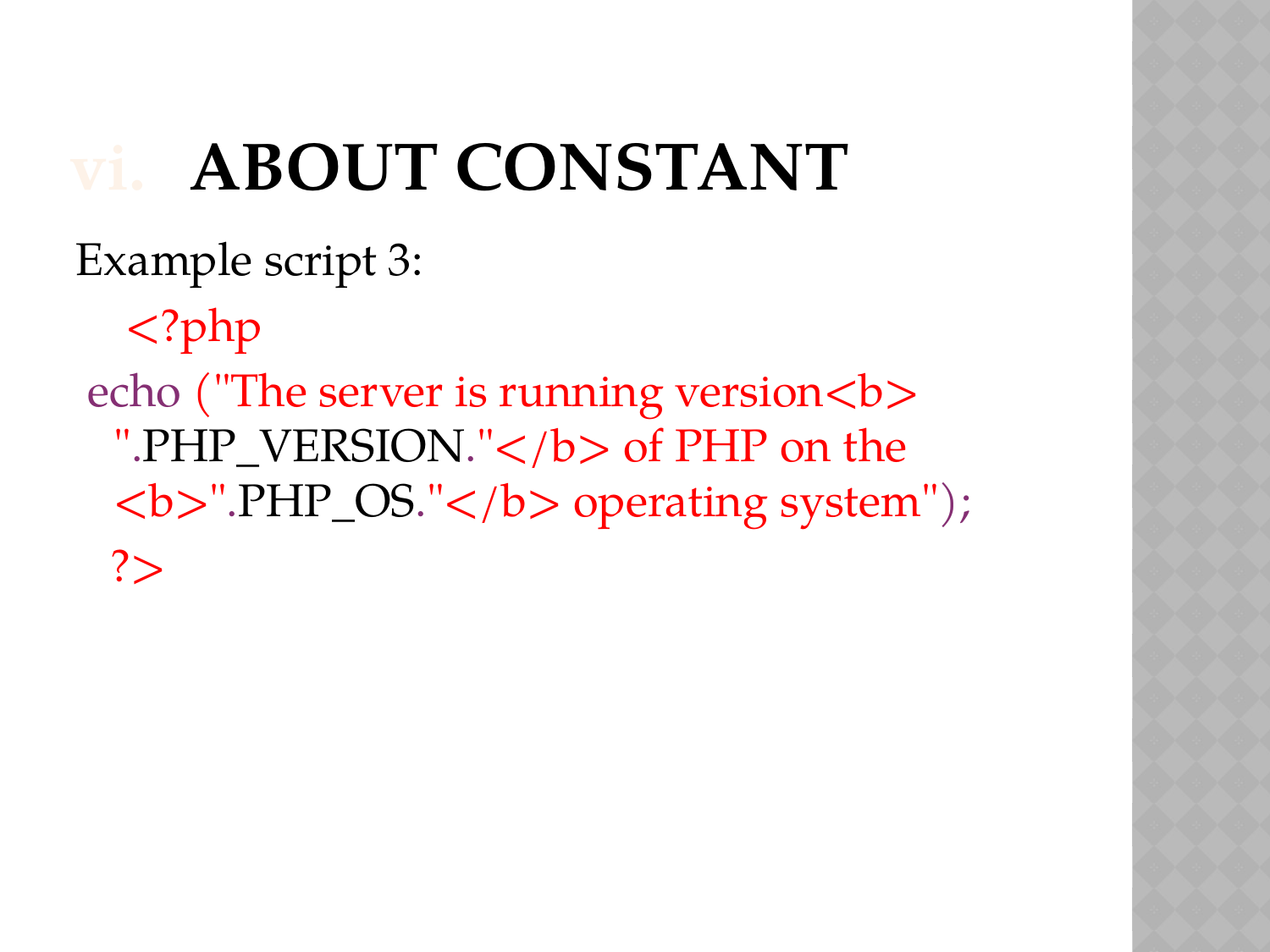

# About Constant
Example script 3:
	 <?php
 echo ("The server is running version<b> ".PHP_VERSION."</b> of PHP on the <b>".PHP_OS."</b> operating system");
   ?>